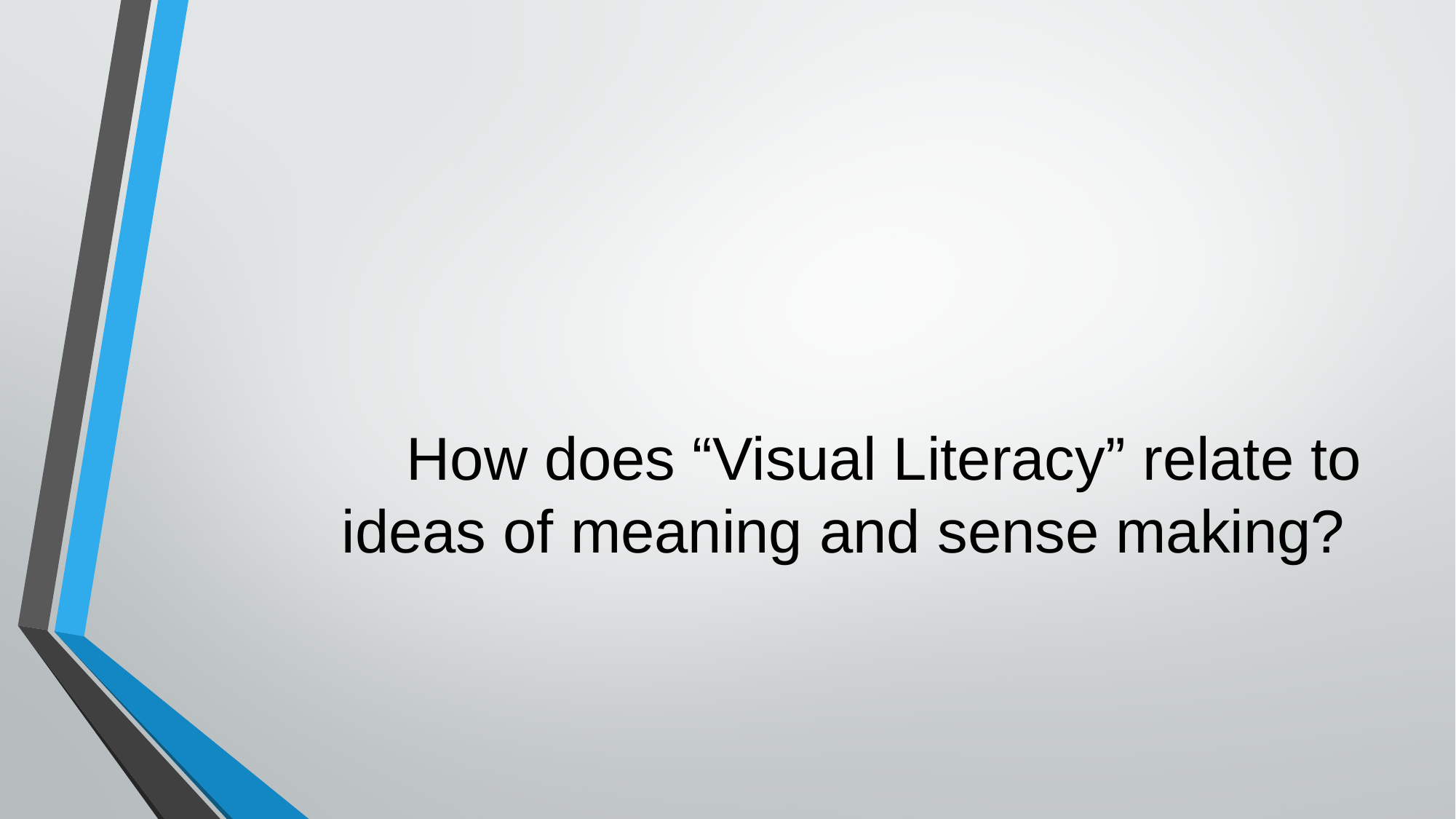

# How does “Visual Literacy” relate to ideas of meaning and sense making?